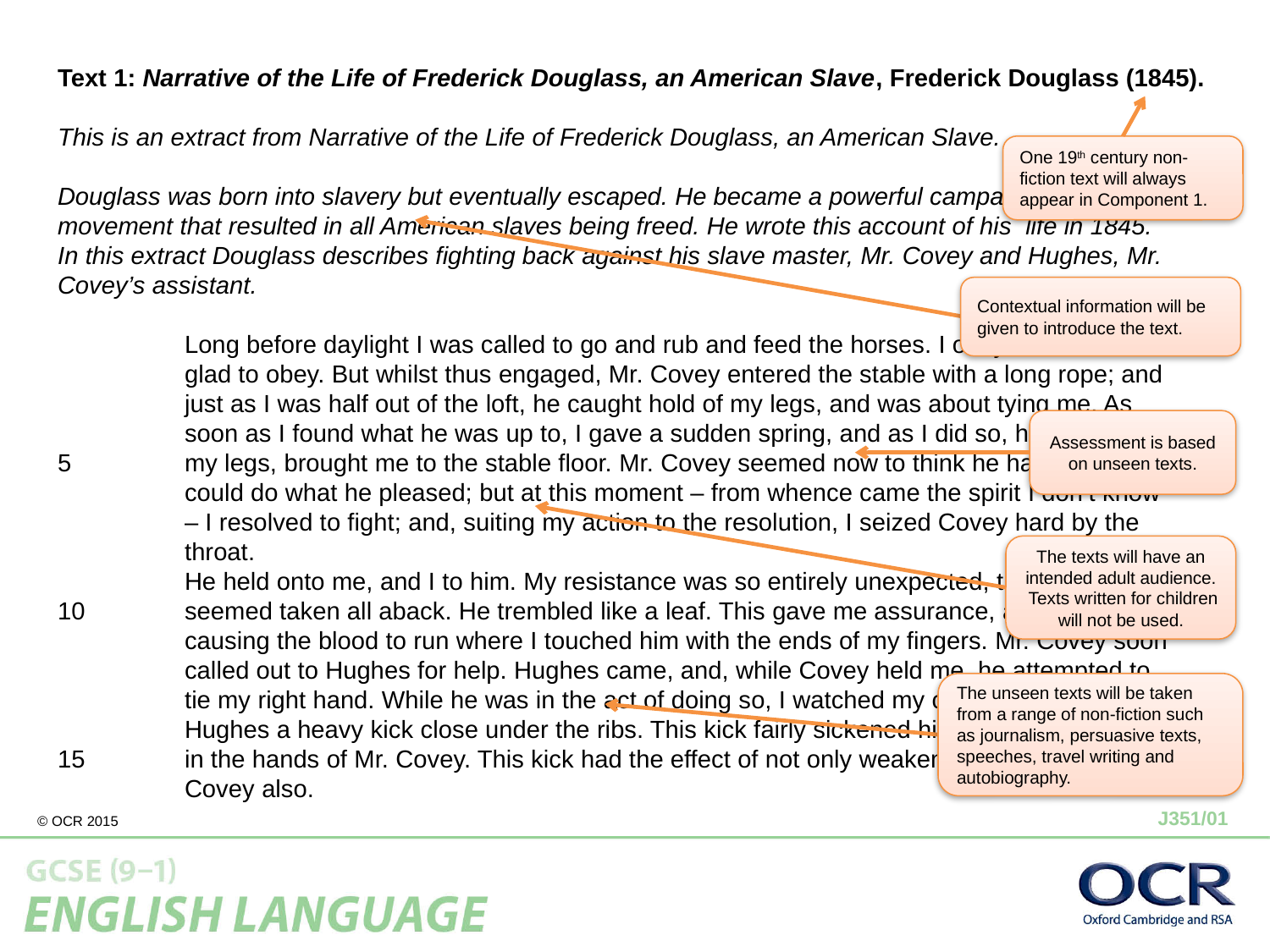

Text 1: Narrative of the Life of Frederick Douglass, an American Slave, Frederick Douglass (1845).

This is an extract from Narrative of the Life of Frederick Douglass, an American Slave.

Douglass was born into slavery but eventually escaped. He became a powerful campaigner in the           movement that resulted in all American slaves being freed. He wrote this account of his  life in 1845.
In this extract Douglass describes fighting back against his slave master, Mr. Covey and Hughes, Mr.
Covey’s assistant.

	Long before daylight I was called to go and rub and feed the horses. I obeyed, and was
	glad to obey. But whilst thus engaged, Mr. Covey entered the stable with a long rope; and
	just as I was half out of the loft, he caught hold of my legs, and was about tying me. As
	soon as I found what he was up to, I gave a sudden spring, and as I did so, he  holding to
5	my legs, brought me to the stable floor. Mr. Covey seemed now to think he had me, and
	could do what he pleased; but at this moment – from whence came the spirit I don’t know
	– I resolved to fight; and, suiting my action to the resolution, I seized Covey hard by the
	throat.
	He held onto me, and I to him. My resistance was so entirely unexpected, that Covey
10	seemed taken all aback. He trembled like a leaf. This gave me assurance, and I held him,
	causing the blood to run where I touched him with the ends of my fingers. Mr. Covey soon
 	called out to Hughes for help. Hughes came, and, while Covey held me, he attempted to
	tie my right hand. While he was in the act of doing so, I watched my chance, and gave
	Hughes a heavy kick close under the ribs. This kick fairly sickened him, so that he left me
15	in the hands of Mr. Covey. This kick had the effect of not only weakening Hughes, but
	Covey also.
One 19th century non-fiction text will always appear in Component 1.
Contextual information will be
given to introduce the text.
Assessment is based on unseen texts.
The texts will have an intended adult audience.  Texts written for children will not be used.
The unseen texts will be taken from a range of non-fiction such as journalism, persuasive texts, speeches, travel writing and autobiography.